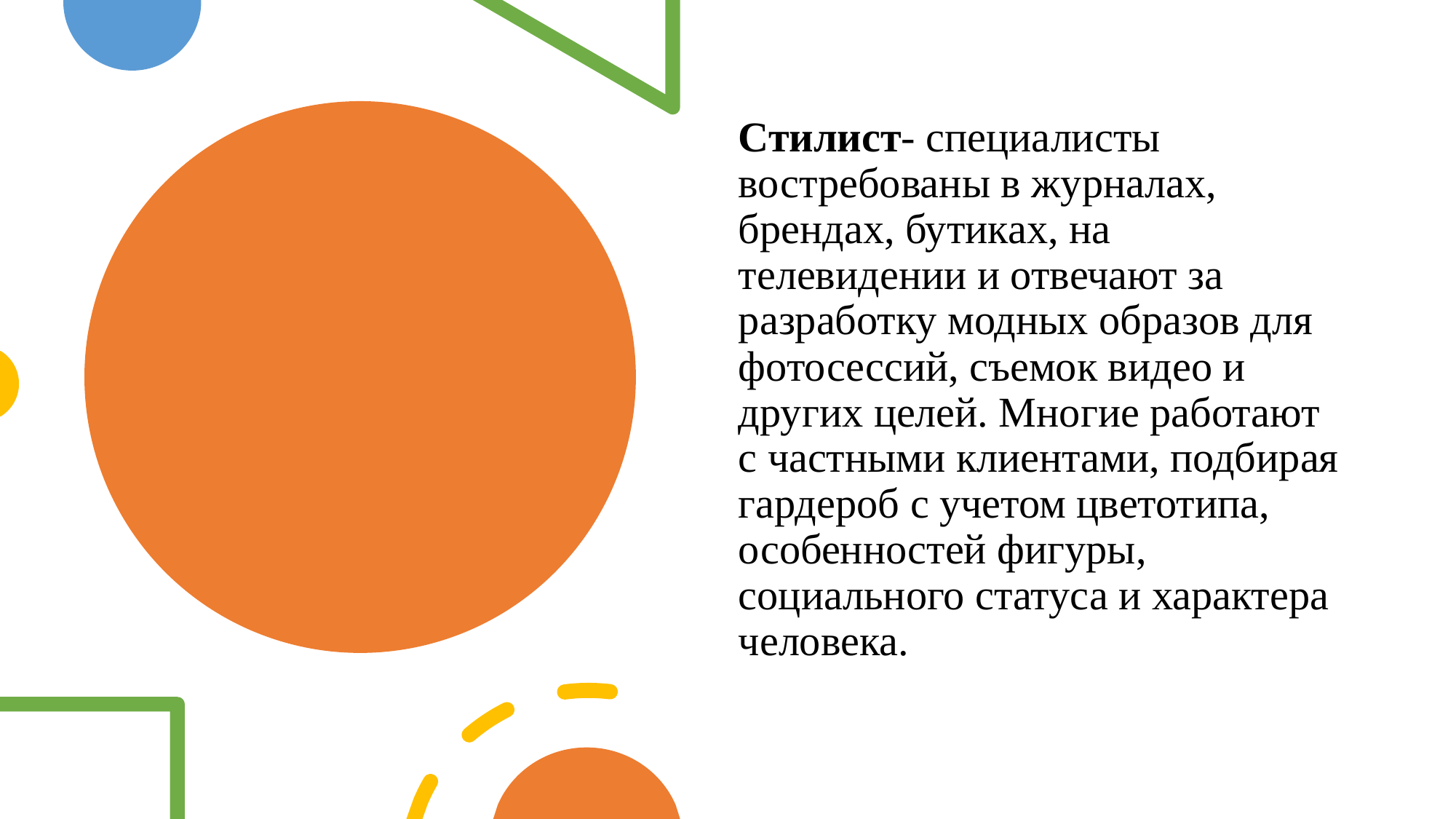

Стилист- специалисты востребованы в журналах, брендах, бутиках, на телевидении и отвечают за разработку модных образов для фотосессий, съемок видео и других целей. Многие работают с частными клиентами, подбирая гардероб с учетом цветотипа, особенностей фигуры, социального статуса и характера человека.